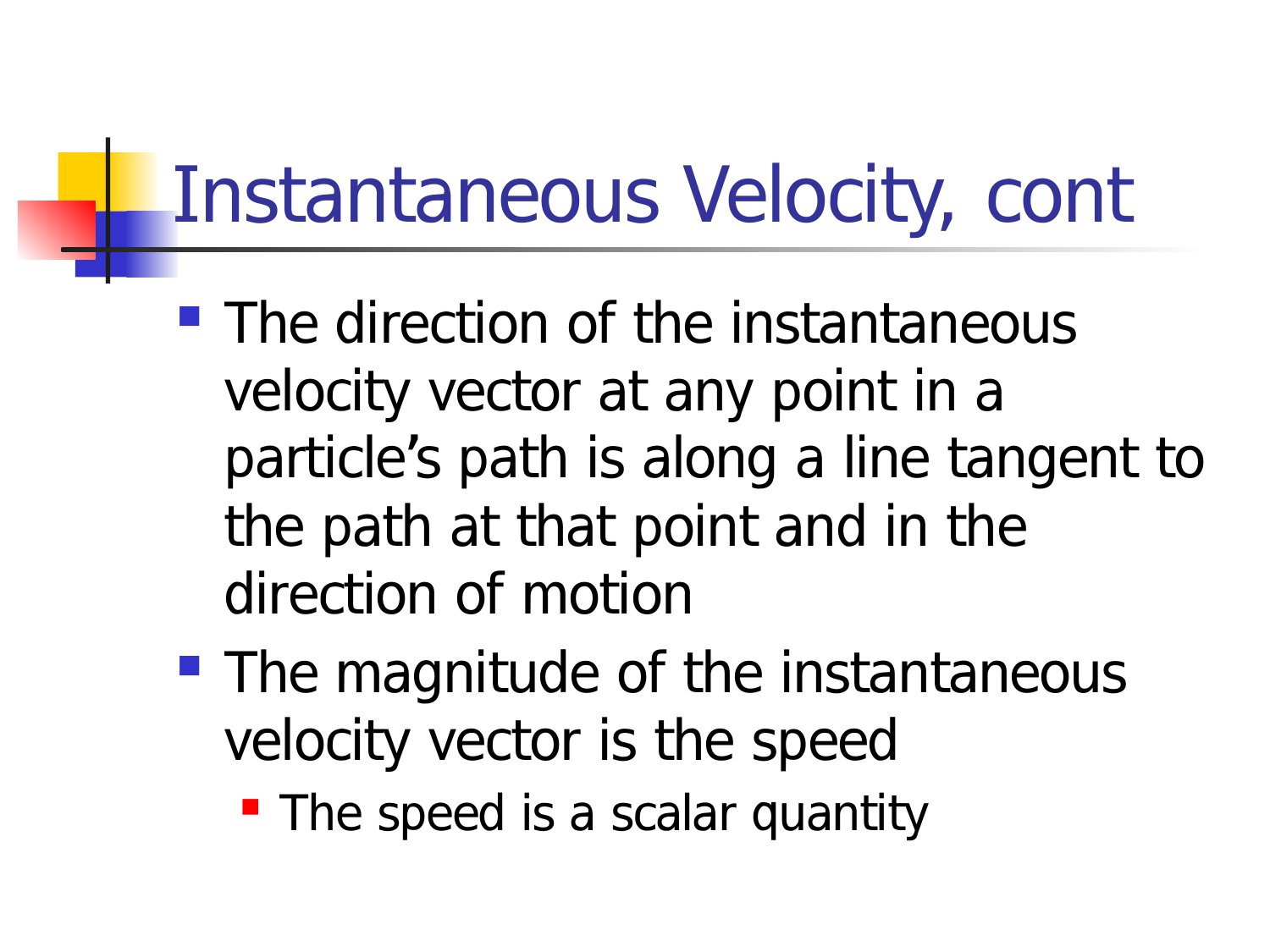

# Instantaneous Velocity, cont
The direction of the instantaneous velocity vector at any point in a particle’s path is along a line tangent to the path at that point and in the direction of motion
The magnitude of the instantaneous velocity vector is the speed
The speed is a scalar quantity